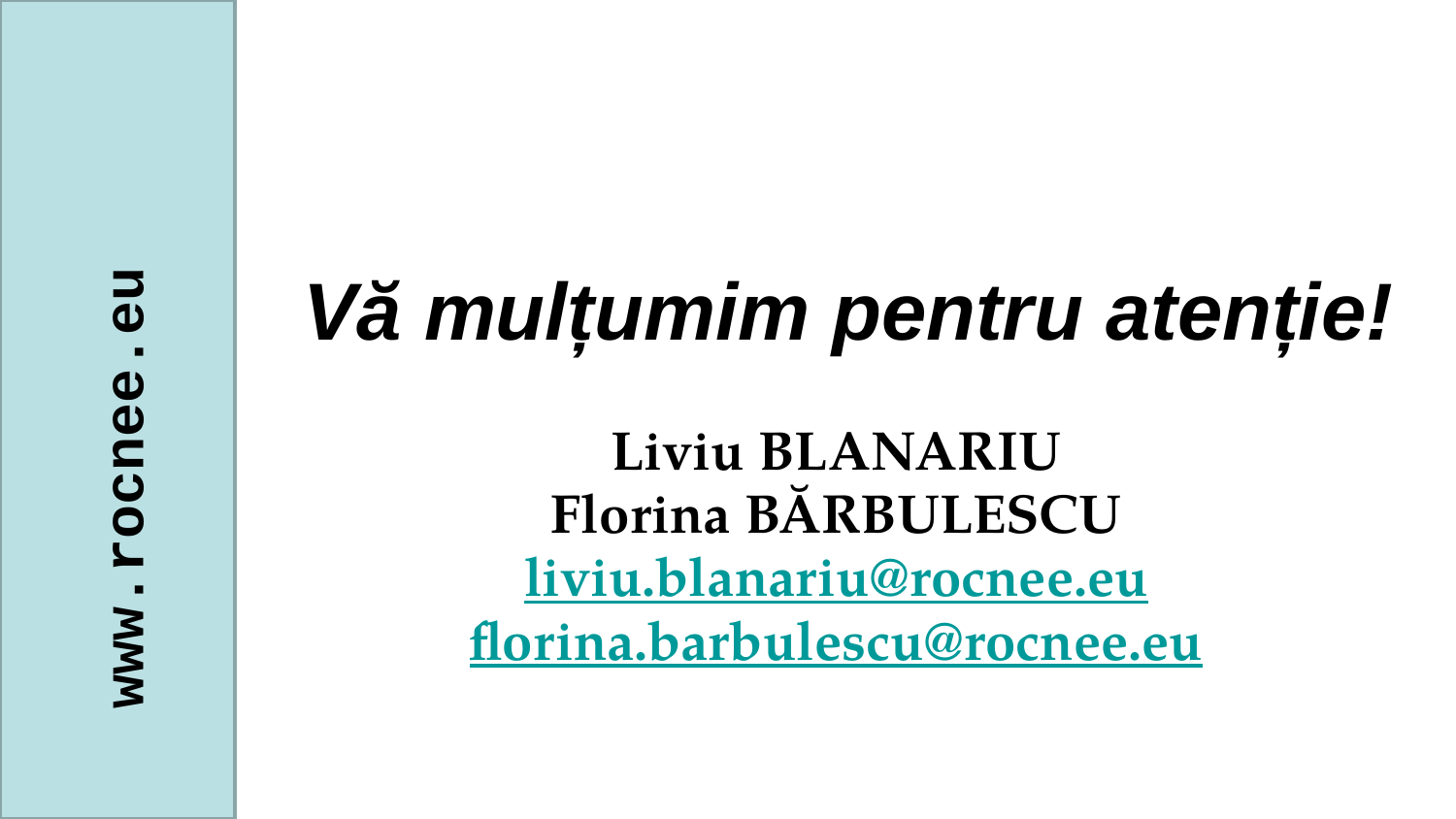

# Vă mulțumim pentru atenție!
Liviu BLANARIU
Florina BĂRBULESCU
liviu.blanariu@rocnee.eu
florina.barbulescu@rocnee.eu

     www.rocnee.eu